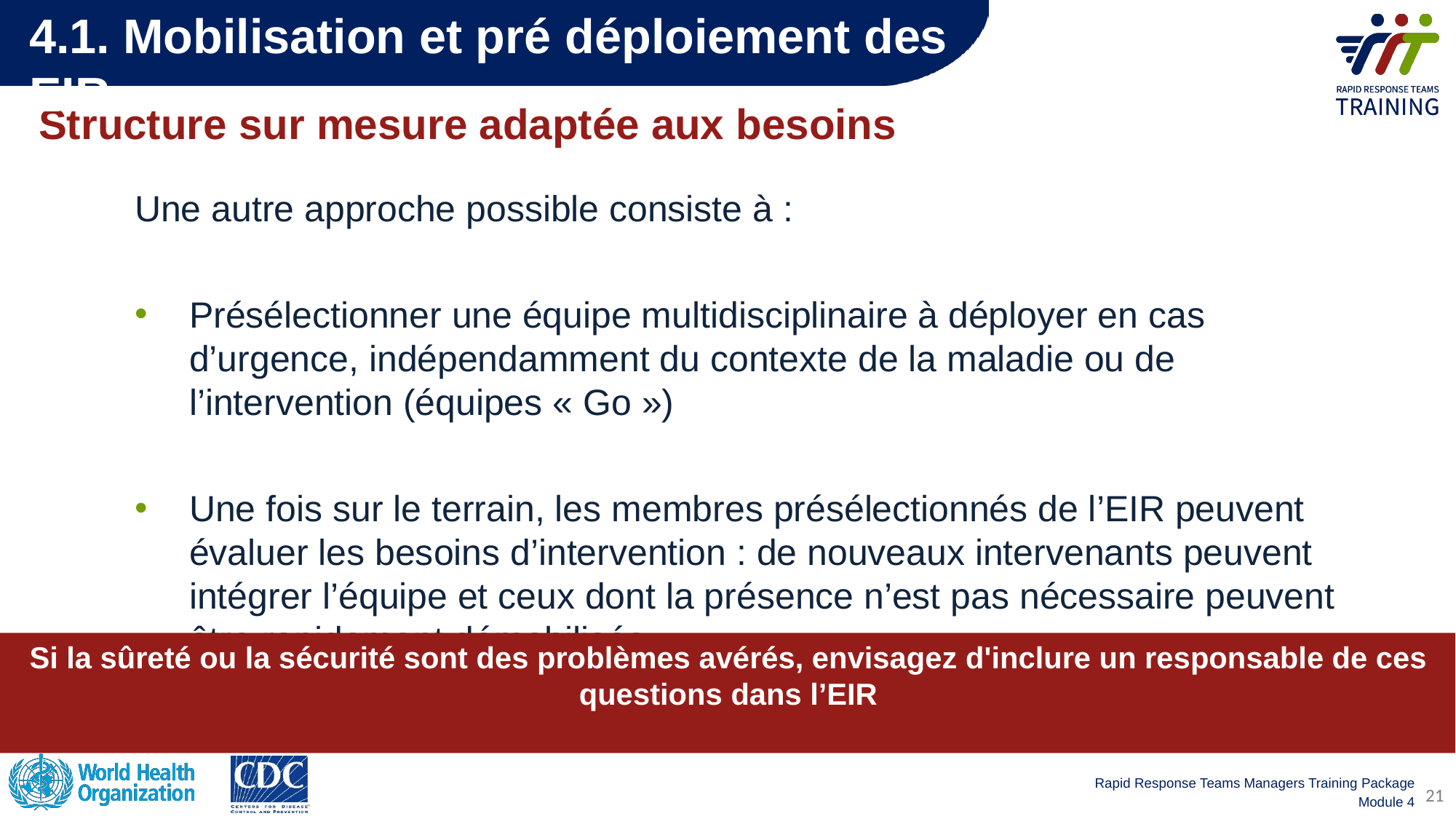

4.1. Mobilisation et pré déploiement des EIR
# Structure sur mesure adaptée aux besoins
Une autre approche possible consiste à :

Présélectionner une équipe multidisciplinaire à déployer en cas d’urgence, indépendamment du contexte de la maladie ou de l’intervention (équipes « Go »)

Une fois sur le terrain, les membres présélectionnés de l’EIR peuvent évaluer les besoins d’intervention : de nouveaux intervenants peuvent intégrer l’équipe et ceux dont la présence n’est pas nécessaire peuvent être rapidement démobilisés
Si la sûreté ou la sécurité sont des problèmes avérés, envisagez d'inclure un responsable de ces questions dans l’EIR

21